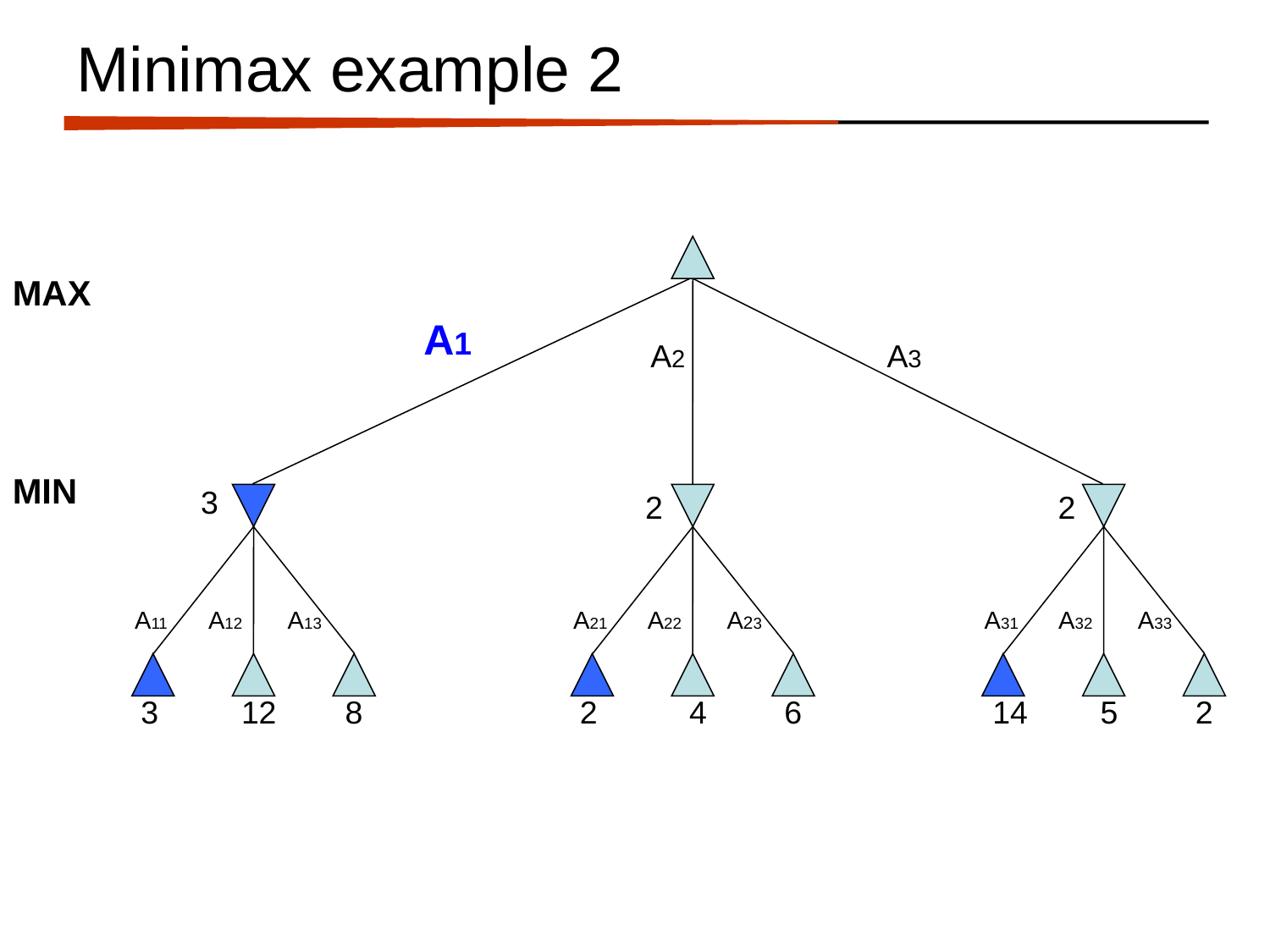

# Minimax example 2

MAX

A1
A2
A3
MIN

3
2
2

A11
A12
A13
A21
A22
A23
A31
A32
A33

3
12
8
2
4
6
14
5
2